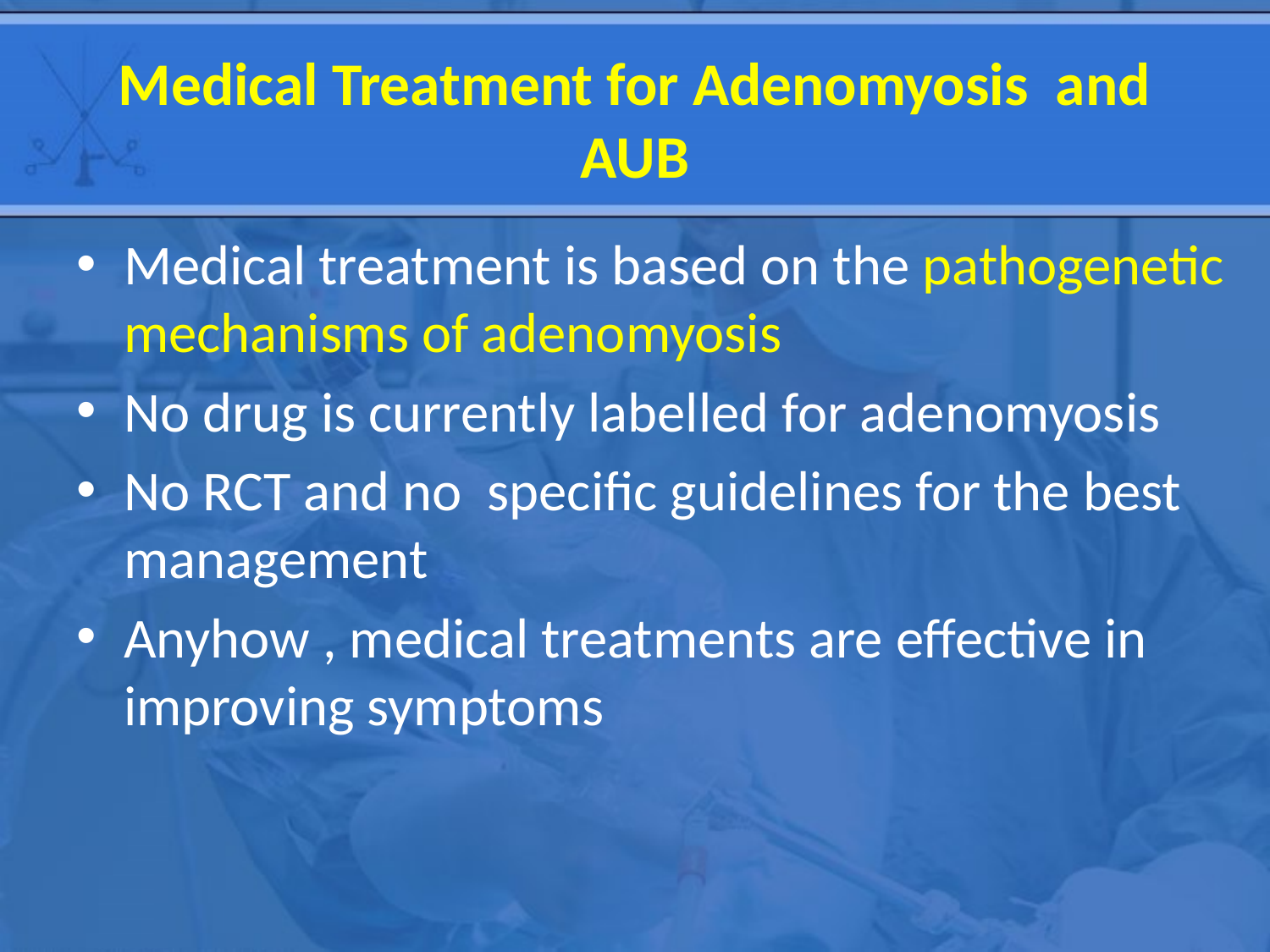

# Medical Treatment for Adenomyosis  and AUB
Medical treatment is based on the pathogenetic mechanisms of adenomyosis
No drug is currently labelled for adenomyosis
No RCT and no  specific guidelines for the best management
Anyhow , medical treatments are effective in improving symptoms